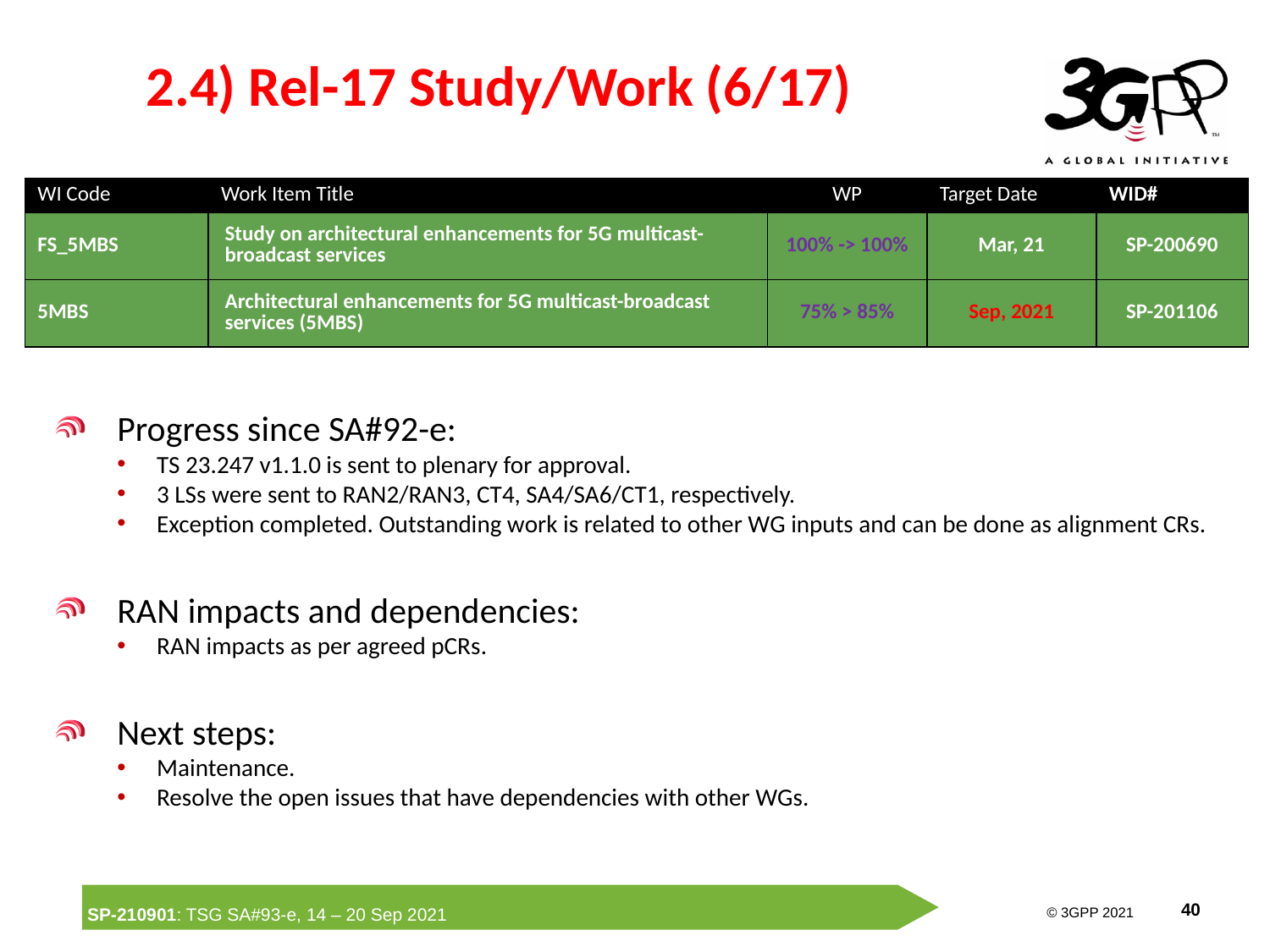

# 2.4) Rel-17 Study/Work (6/17)
| WI Code | Work Item Title | WP | Target Date | WID# |
| --- | --- | --- | --- | --- |
| FS\_5MBS | Study on architectural enhancements for 5G multicast-broadcast services | 100% -> 100% | Mar, 21 | SP-200690 |
| 5MBS | Architectural enhancements for 5G multicast-broadcast services (5MBS) | 75% > 85% | Sep, 2021 | SP-201106 |
Progress since SA#92-e:
TS 23.247 v1.1.0 is sent to plenary for approval.
3 LSs were sent to RAN2/RAN3, CT4, SA4/SA6/CT1, respectively.
Exception completed. Outstanding work is related to other WG inputs and can be done as alignment CRs.

RAN impacts and dependencies:
RAN impacts as per agreed pCRs.

Next steps:
Maintenance.
Resolve the open issues that have dependencies with other WGs.